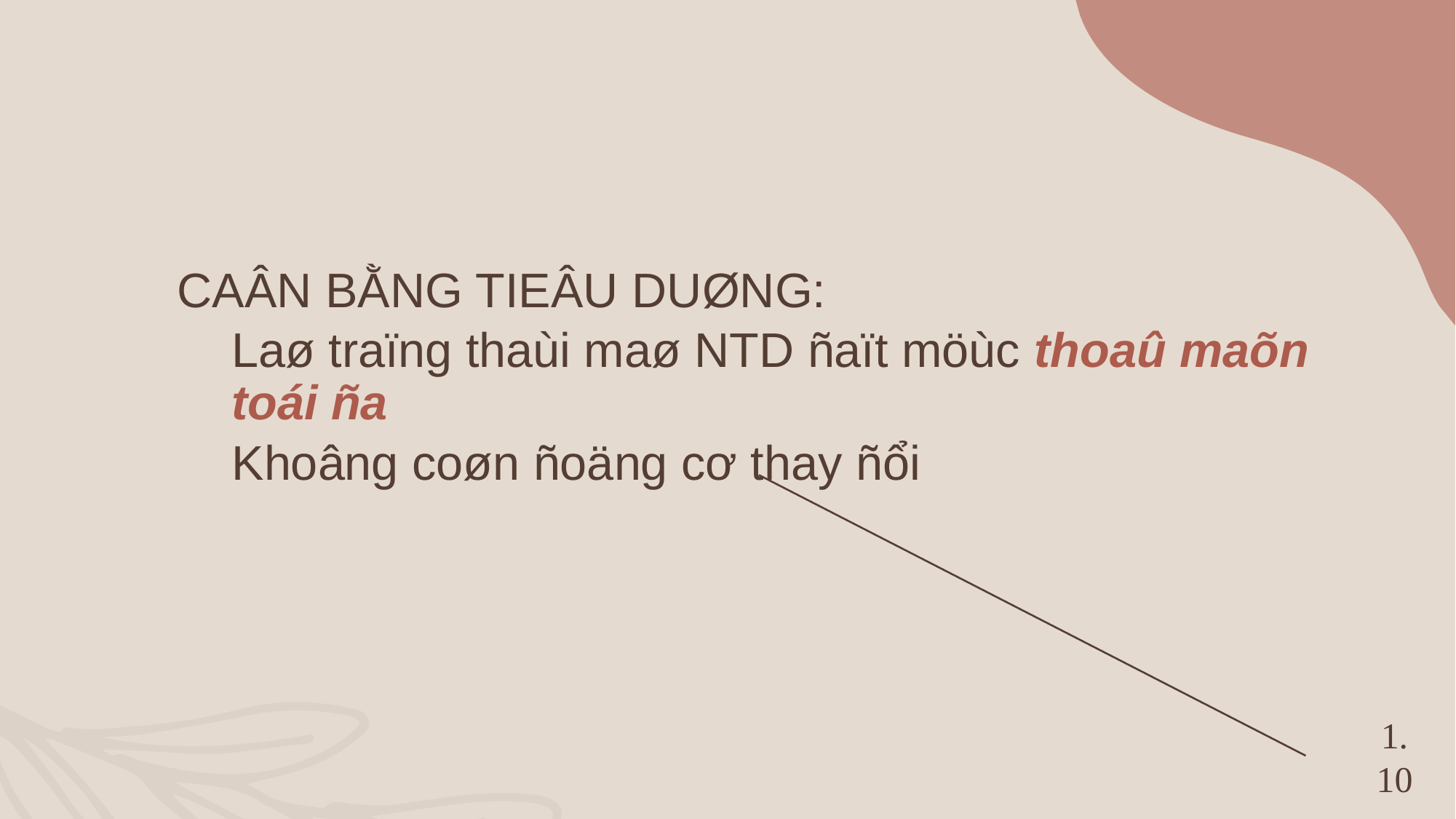

Caân bằng tieâu duøng:
Laø traïng thaùi maø NTD ñaït möùc thoaû maõn toái ña
Khoâng coøn ñoäng cơ thay ñổi
1.10